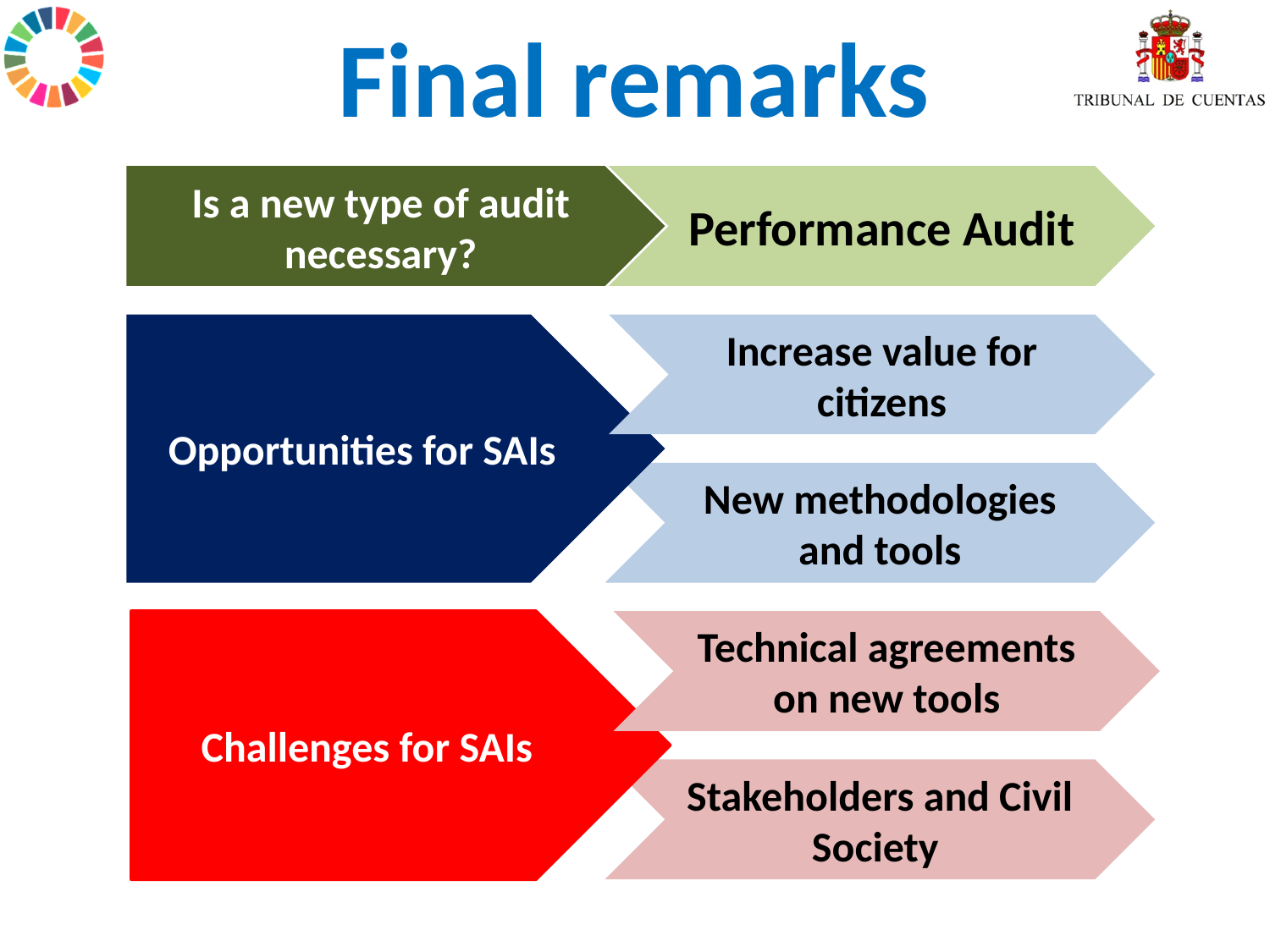

Final remarks
Is a new type of audit necessary?
Performance Audit
Opportunities for SAIs
Increase value for citizens
New methodologies and tools
Challenges for SAIs
Technical agreements on new tools
Stakeholders and Civil Society